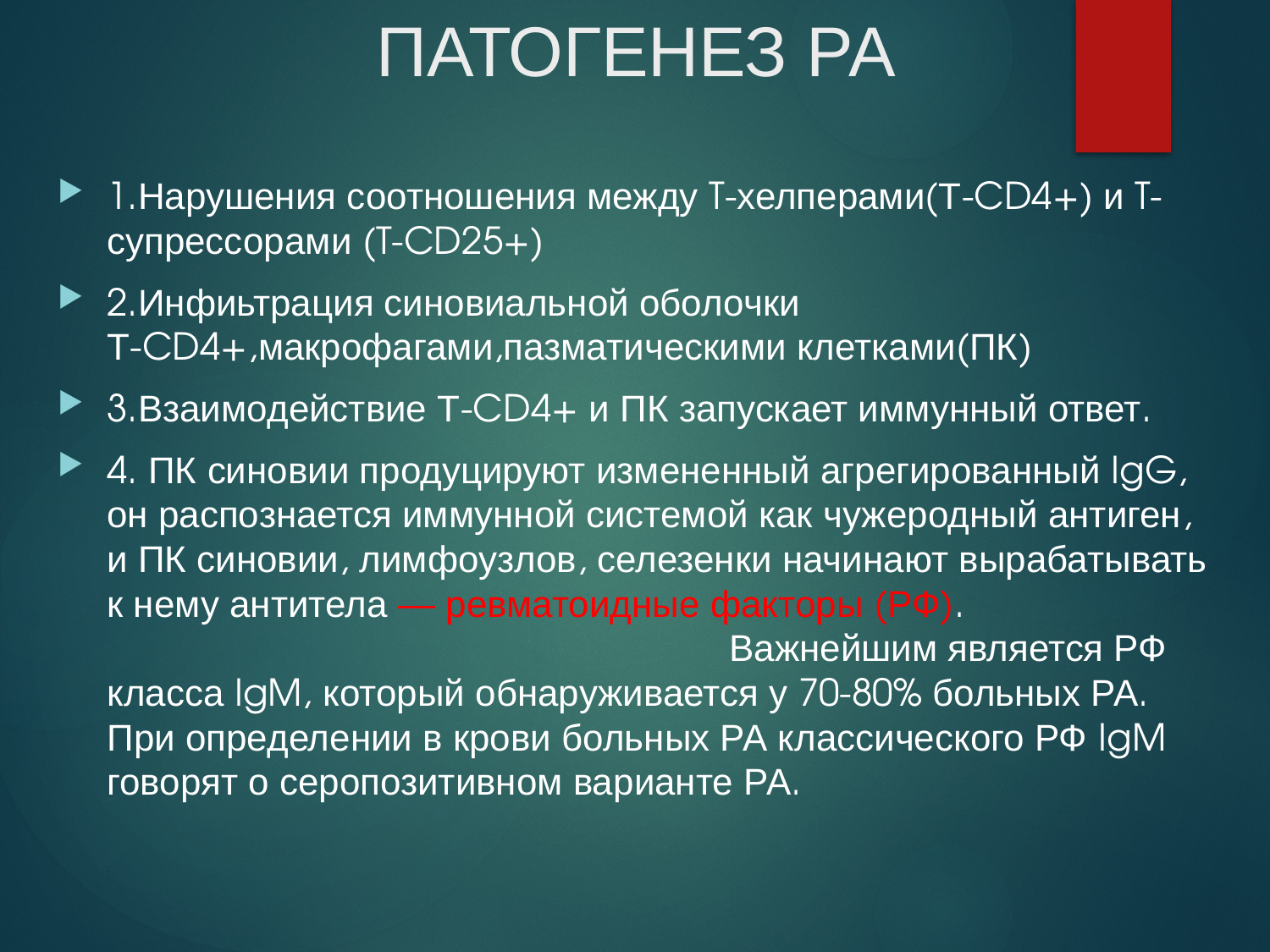

# ПАТОГЕНЕЗ РА
1.Нарушения соотношения между T-хелперами(Т-CD4+) и T-супрессорами (T-CD25+)
2.Инфиьтрация синовиальной оболочки                                      Т-CD4+,макрофагами,пазматическими клетками(ПК)
3.Взаимодействие Т-CD4+ и ПК запускает иммунный ответ.
4. ПК синовии продуцируют измененный агрегированный IgG, он распознается иммунной системой как чужеродный антиген, и ПК синовии, лимфоузлов, селезенки начинают вырабатывать к нему антитела — ревматоидные факторы (РФ).                                                                                    Важнейшим является РФ класса IgM, который обнаруживается у 70-80% больных РА. При определении в крови больных РА классического РФ IgM говорят о серопозитивном варианте РА.